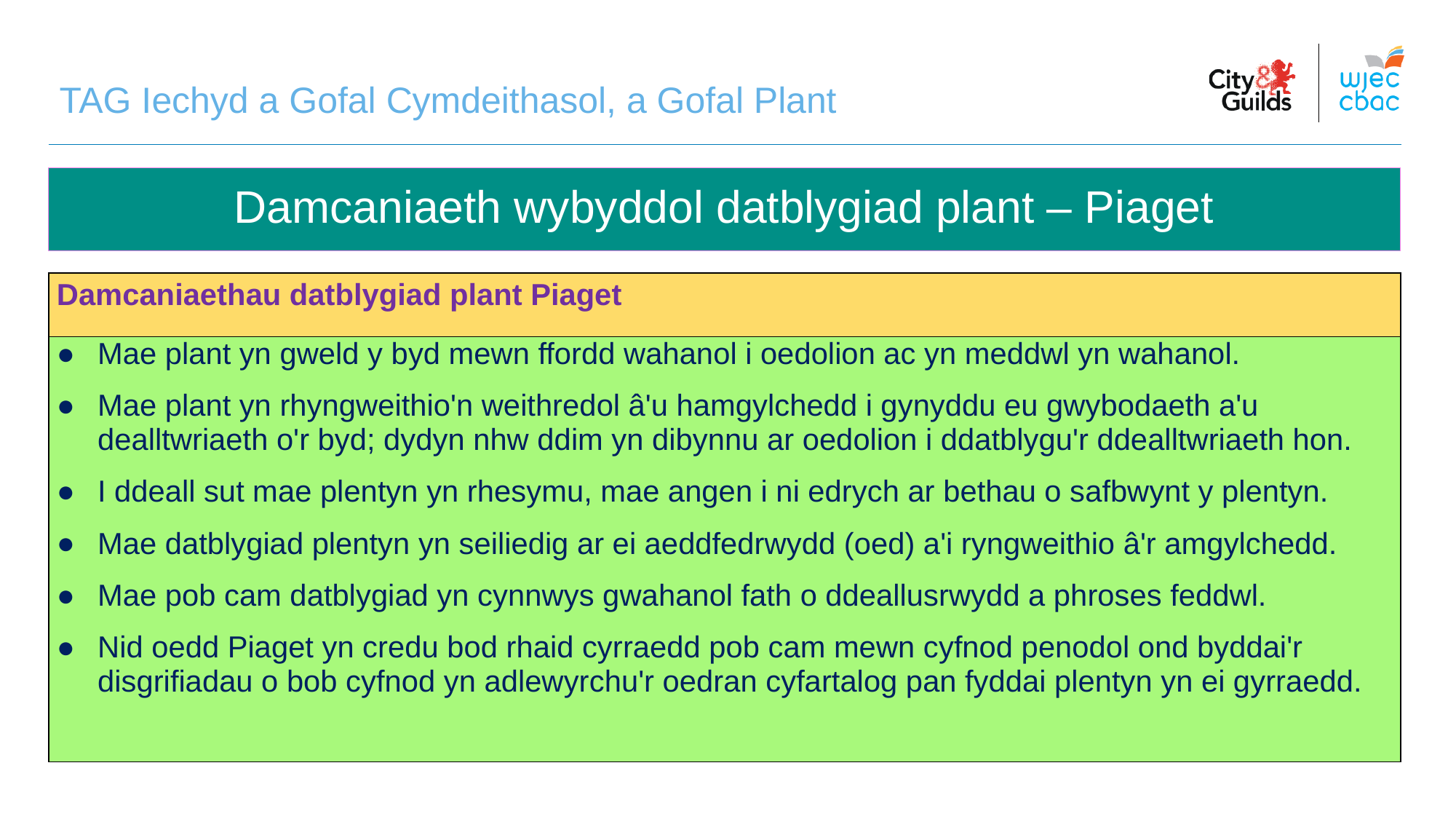

TAG Iechyd a Gofal Cymdeithasol, a Gofal Plant
# Damcaniaeth wybyddol datblygiad plant – Piaget
| Damcaniaethau datblygiad plant Piaget |
| --- |
| Mae plant yn gweld y byd mewn ffordd wahanol i oedolion ac yn meddwl yn wahanol. Mae plant yn rhyngweithio'n weithredol â'u hamgylchedd i gynyddu eu gwybodaeth a'u dealltwriaeth o'r byd; dydyn nhw ddim yn dibynnu ar oedolion i ddatblygu'r ddealltwriaeth hon. I ddeall sut mae plentyn yn rhesymu, mae angen i ni edrych ar bethau o safbwynt y plentyn. Mae datblygiad plentyn yn seiliedig ar ei aeddfedrwydd (oed) a'i ryngweithio â'r amgylchedd. Mae pob cam datblygiad yn cynnwys gwahanol fath o ddeallusrwydd a phroses feddwl. Nid oedd Piaget yn credu bod rhaid cyrraedd pob cam mewn cyfnod penodol ond byddai'r disgrifiadau o bob cyfnod yn adlewyrchu'r oedran cyfartalog pan fyddai plentyn yn ei gyrraedd. |